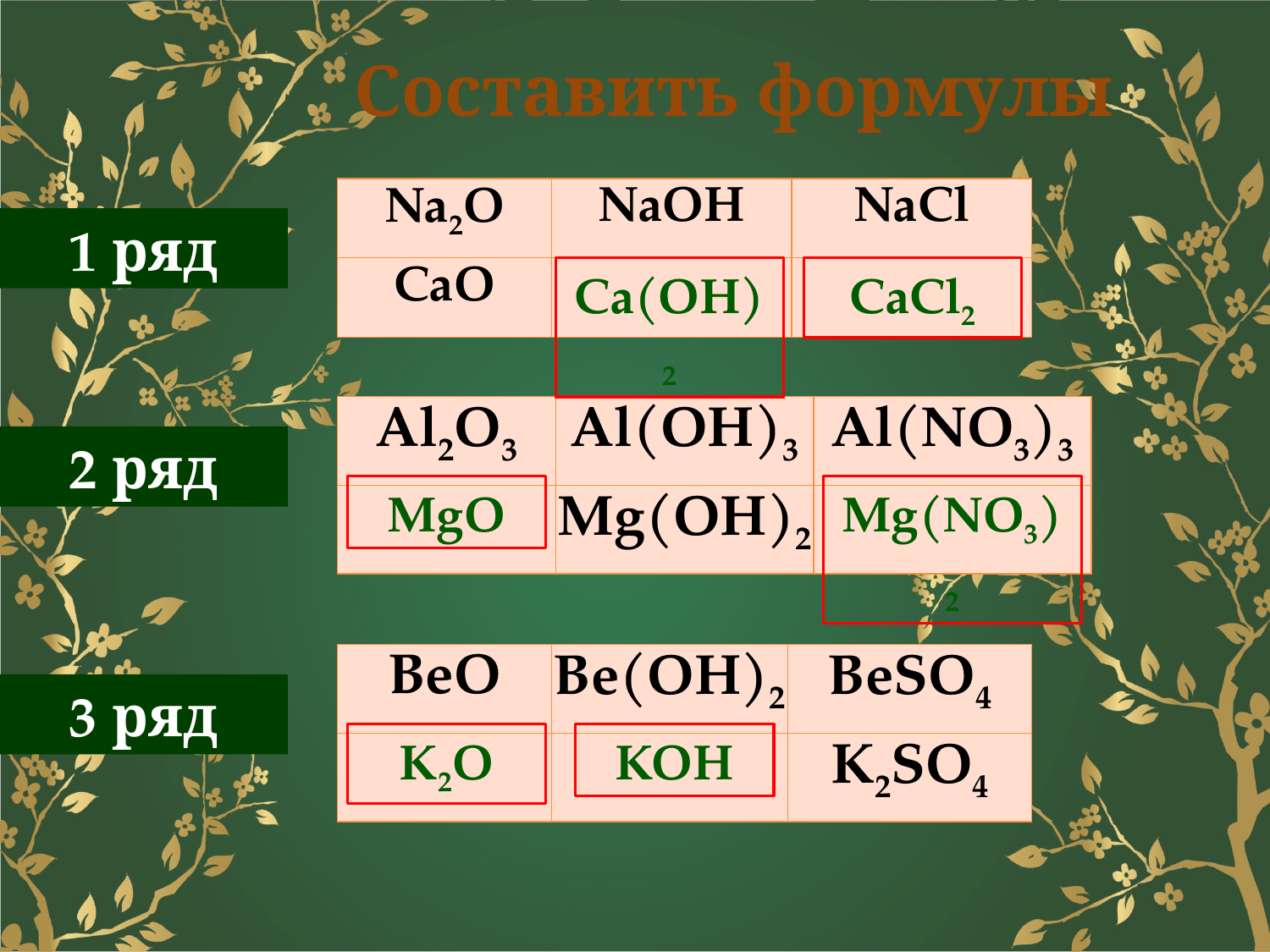

Составить формулы
| Na2O | NaOH | NaCl |
| --- | --- | --- |
| CaO |  |  |
1 ряд
Ca(OH)2
CaCl2
| Al2O3 | Al(OH)3 | Al(NO3)3 |
| --- | --- | --- |
|  | Mg(OH)2 |  |
2 ряд
MgO
Mg(NO3)2
| BeO | Be(OH)2 | BeSO4 |
| --- | --- | --- |
|  |  | K2SO4 |
3 ряд
K2O
KOH